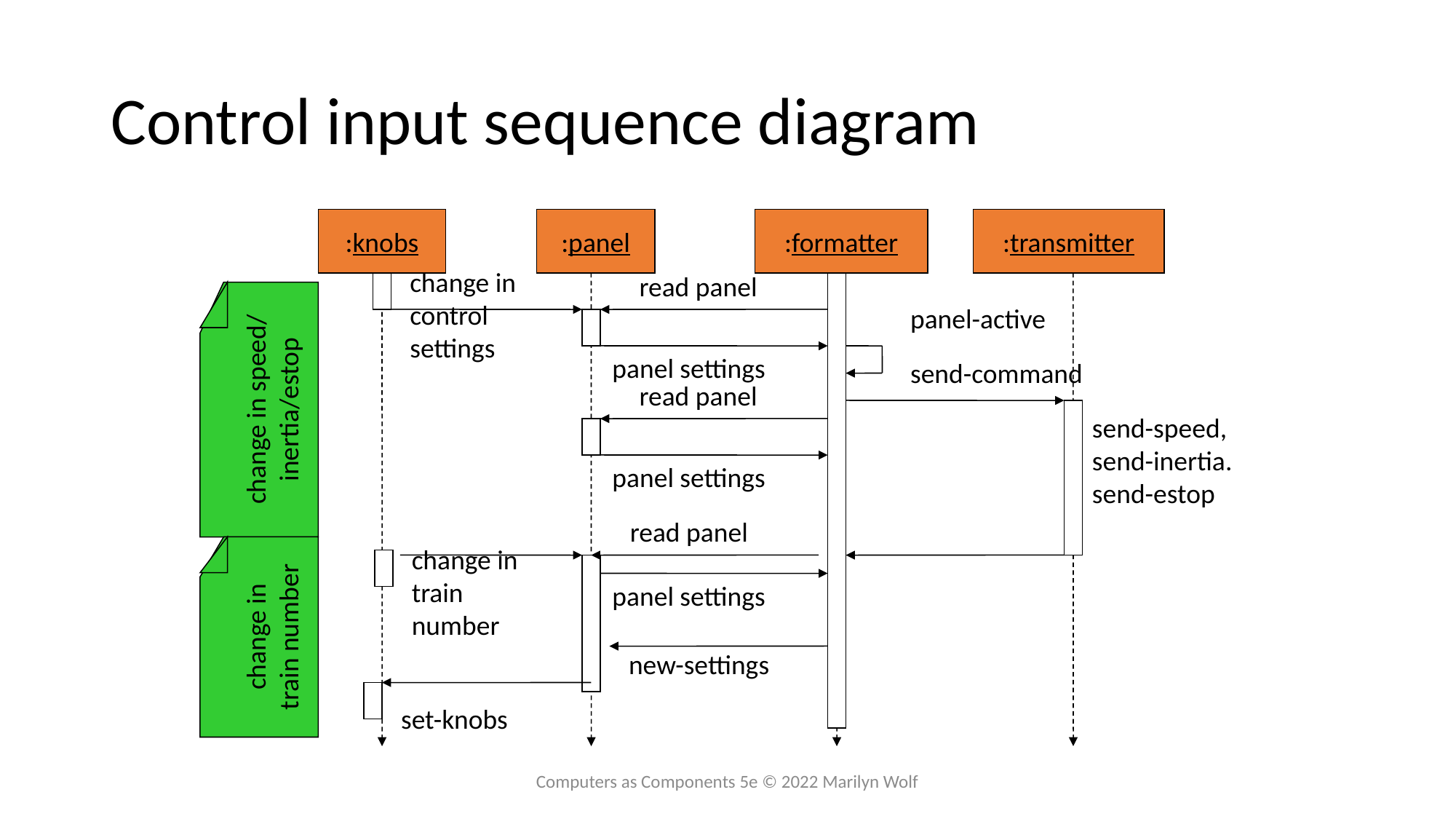

# Control input sequence diagram
:knobs
:panel
:formatter
:transmitter
change in
control
settings
read panel

panel-active

panel settings

change in speed/
inertia/estop

send-command
read panel

send-speed,
send-inertia.
send-estop

panel settings
read panel
change in
train
number

panel settings
change in
train number

new-settings

set-knobs
Computers as Components 5e © 2022 Marilyn Wolf